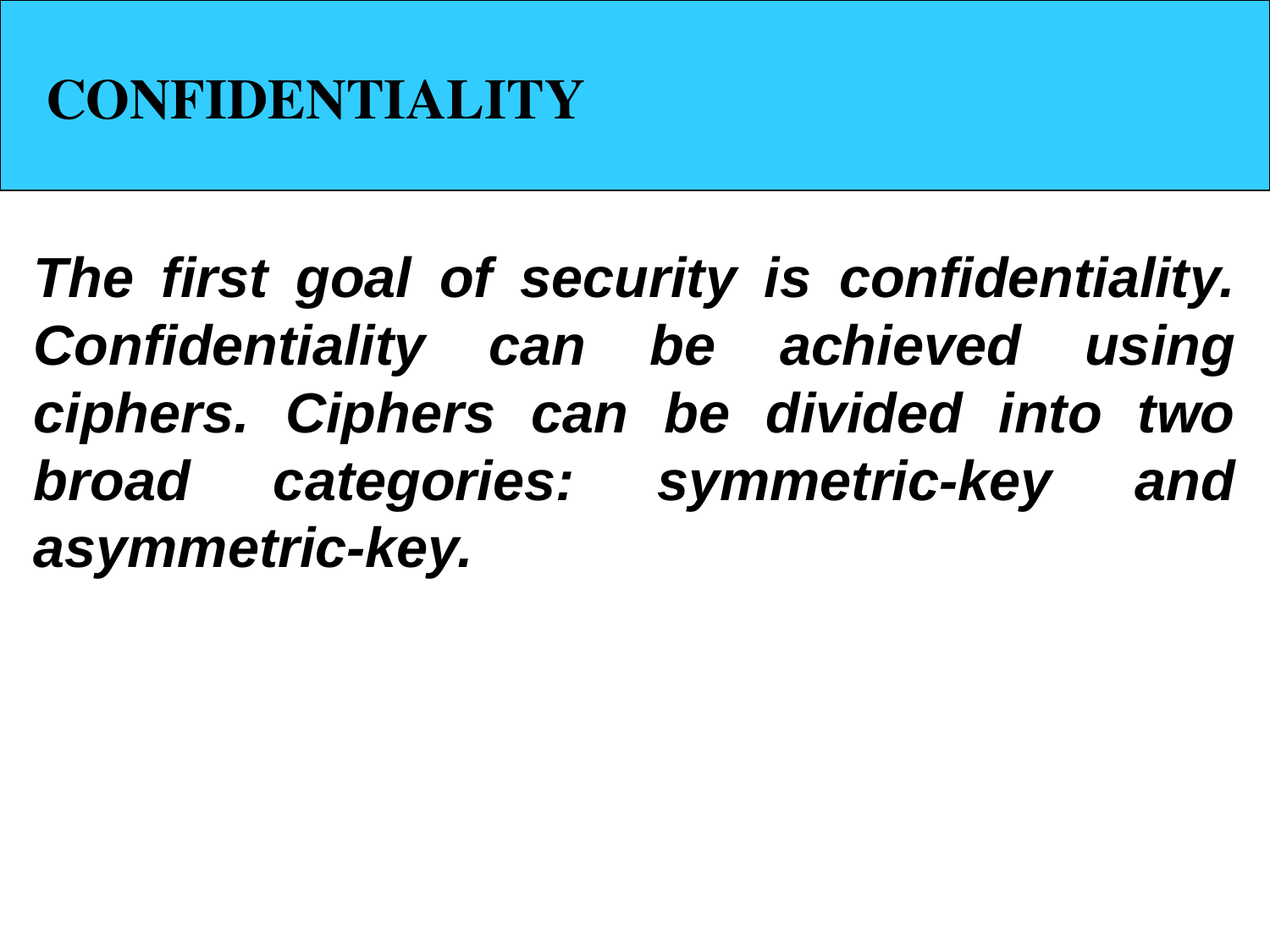

CONFIDENTIALITY

The first goal of security is confidentiality. Confidentiality can be achieved using ciphers. Ciphers can be divided into two broad categories: symmetric-key and asymmetric-key.